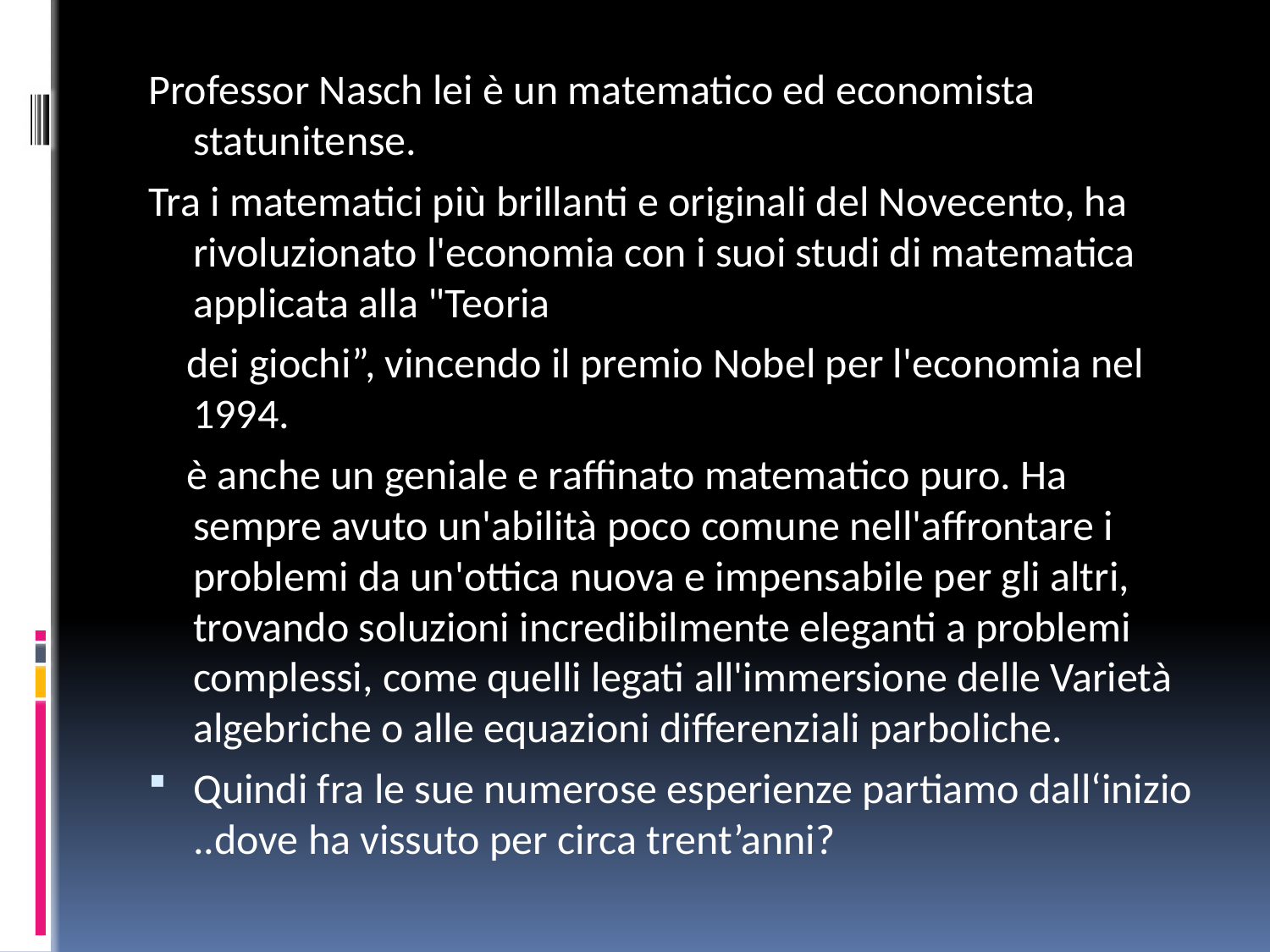

Professor Nasch lei è un matematico ed economista statunitense.
Tra i matematici più brillanti e originali del Novecento, ha rivoluzionato l'economia con i suoi studi di matematica applicata alla "Teoria
    dei giochi”, vincendo il premio Nobel per l'economia nel 1994.
    è anche un geniale e raffinato matematico puro. Ha sempre avuto un'abilità poco comune nell'affrontare i problemi da un'ottica nuova e impensabile per gli altri, trovando soluzioni incredibilmente eleganti a problemi complessi, come quelli legati all'immersione delle Varietà algebriche o alle equazioni differenziali parboliche.
Quindi fra le sue numerose esperienze partiamo dall‘inizio ..dove ha vissuto per circa trent’anni?